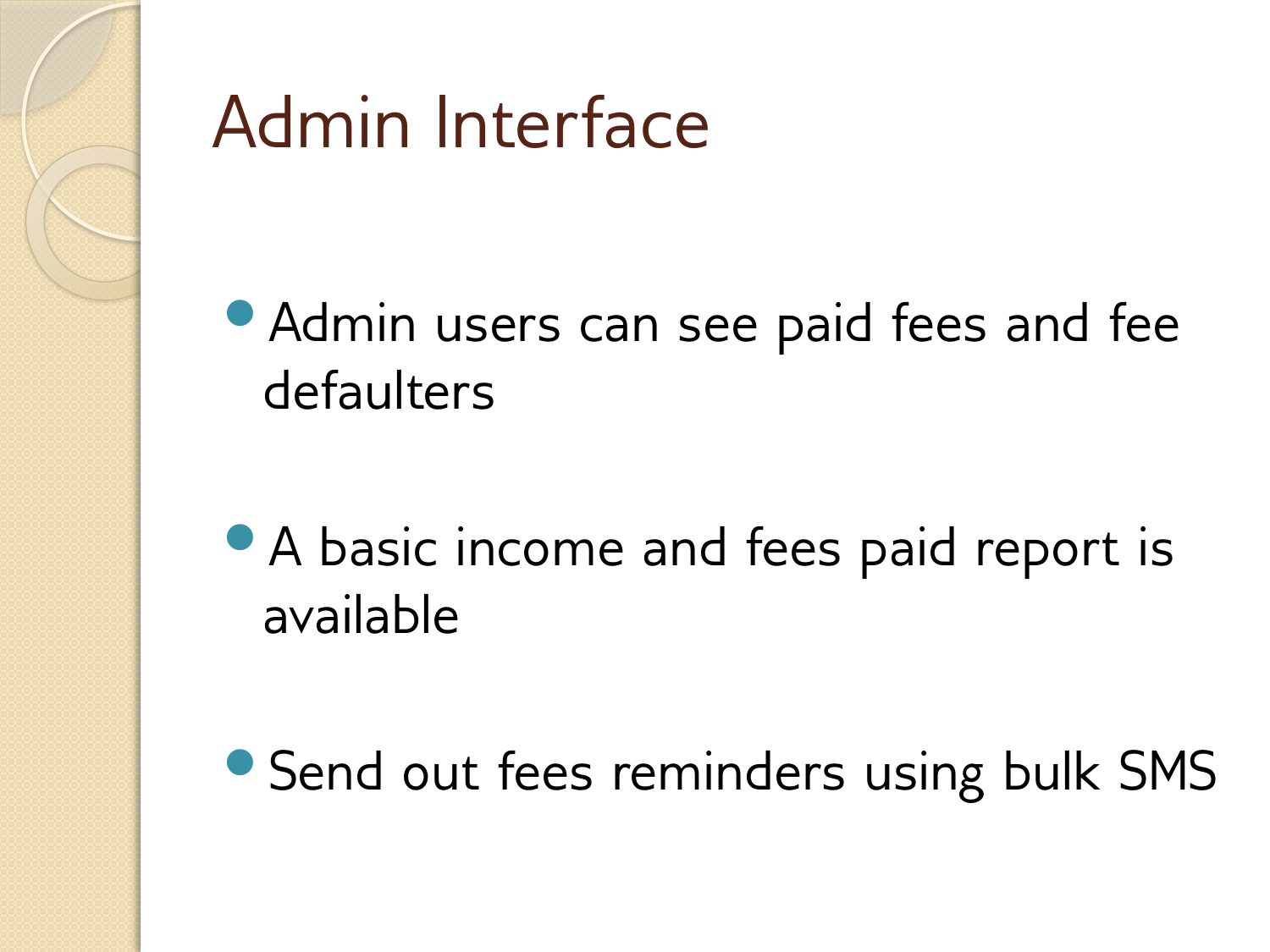

# Admin Interface

Admin users can see paid fees and fee defaulters

A basic income and fees paid report is available

Send out fees reminders using bulk SMS